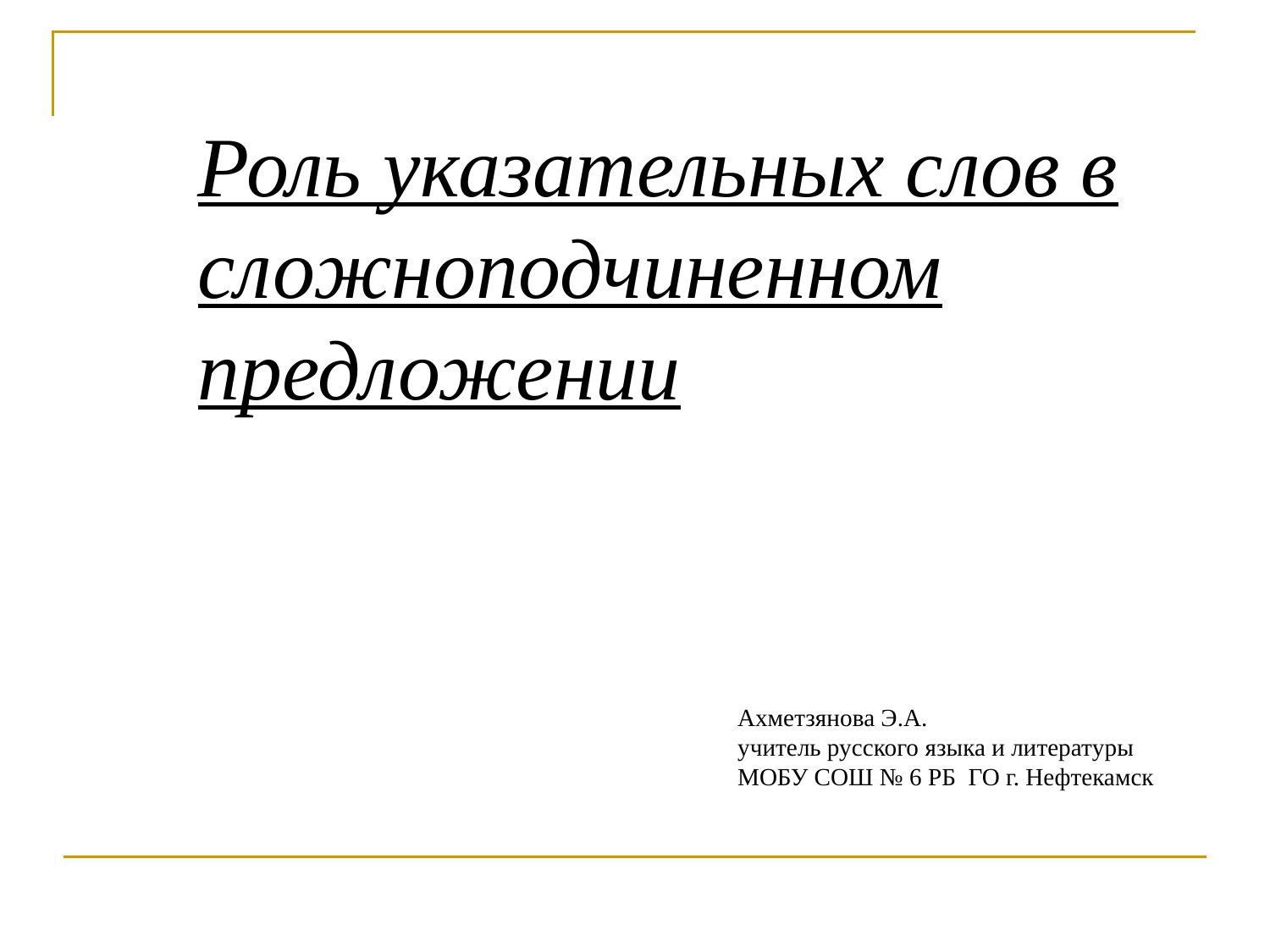

Роль указательных слов в сложноподчиненном предложении
Ахметзянова Э.А.
учитель русского языка и литературы
МОБУ СОШ № 6 РБ  ГО г. Нефтекамск